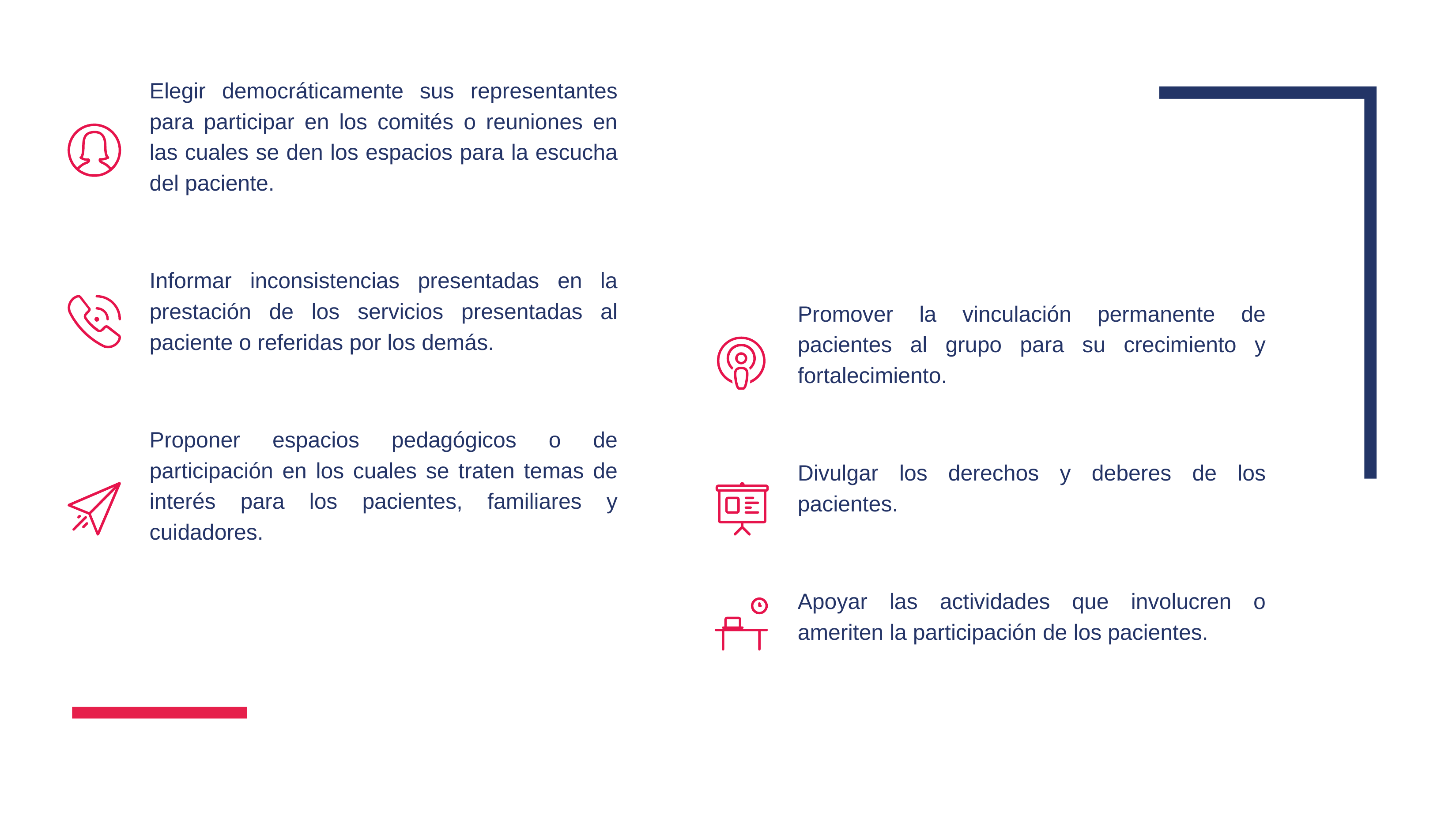

Elegir democráticamente sus representantes para participar en los comités o reuniones en las cuales se den los espacios para la escucha del paciente.

Informar inconsistencias presentadas en la prestación de los servicios presentadas al paciente o referidas por los demás.

Proponer espacios pedagógicos o de participación en los cuales se traten temas de interés para los pacientes, familiares y cuidadores.

Promover la vinculación permanente de pacientes al grupo para su crecimiento y fortalecimiento.

Divulgar los derechos y deberes de los pacientes.

Apoyar las actividades que involucren o ameriten la participación de los pacientes.